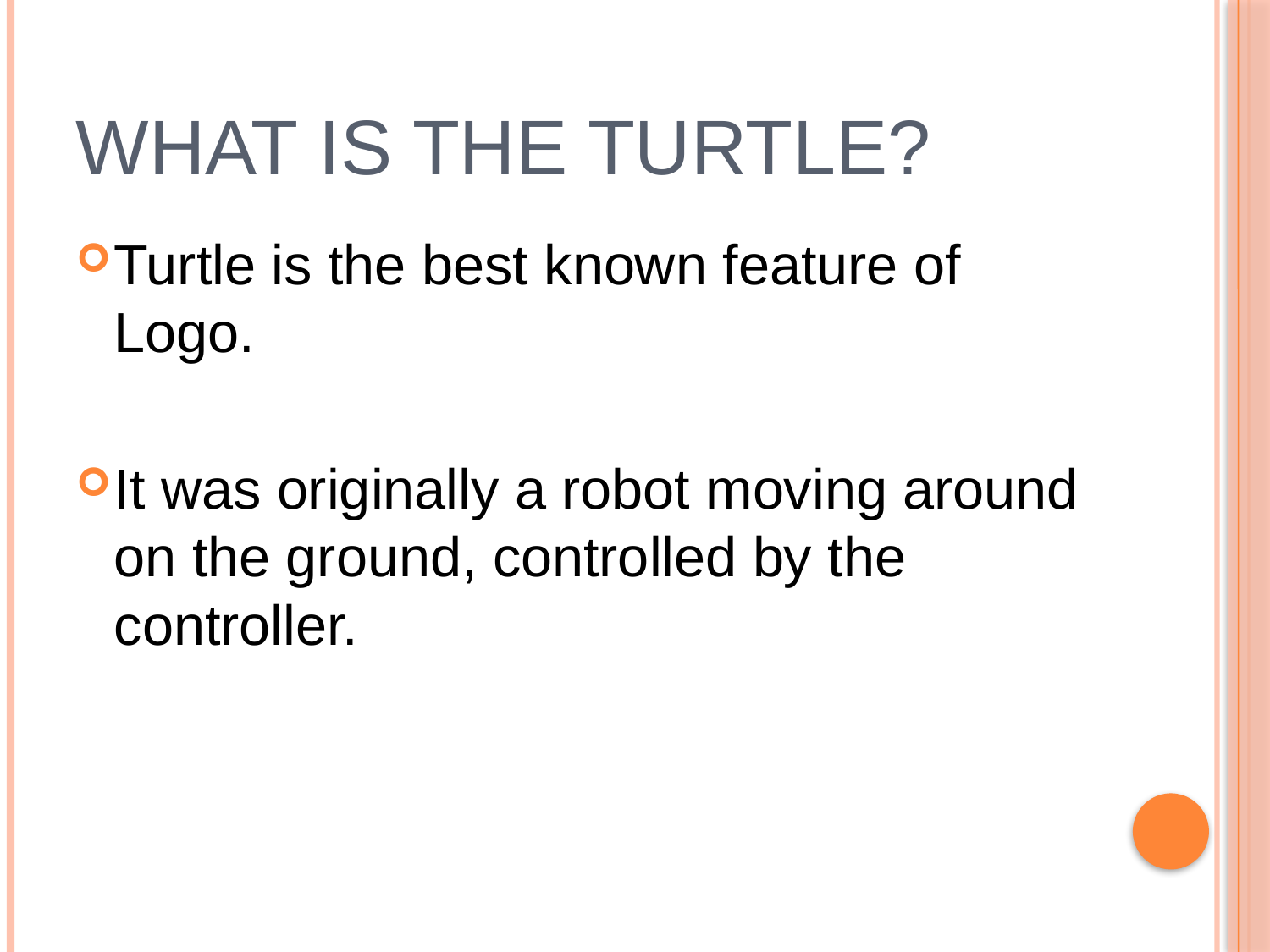

# What Is The Turtle?
Turtle is the best known feature of Logo.

It was originally a robot moving around on the ground, controlled by the controller.